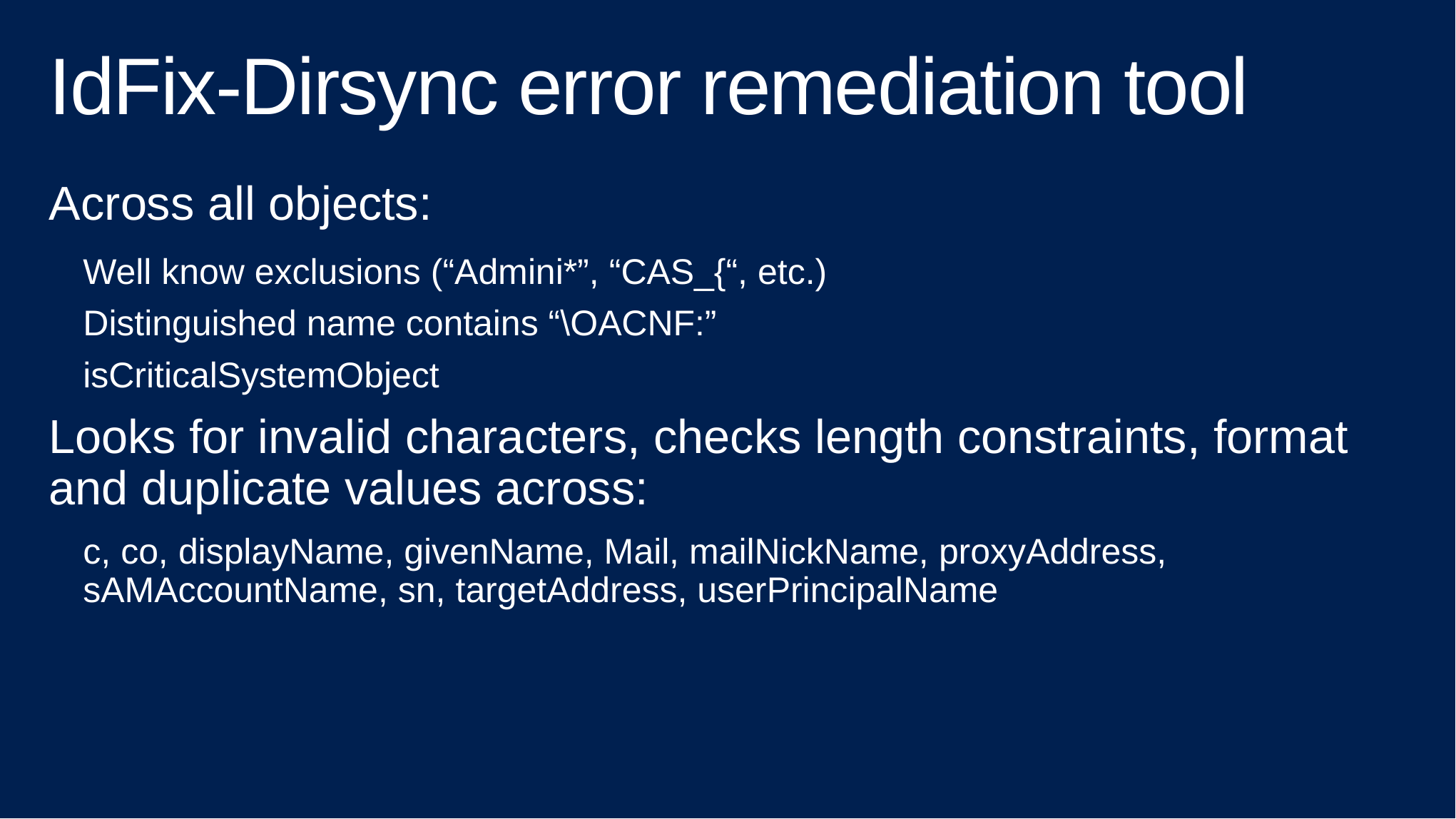

# IdFix-Dirsync error remediation tool
Across all objects:
Well know exclusions (“Admini*”, “CAS_{“, etc.)
Distinguished name contains “\OACNF:”
isCriticalSystemObject
Looks for invalid characters, checks length constraints, format and duplicate values across:
c, co, displayName, givenName, Mail, mailNickName, proxyAddress, sAMAccountName, sn, targetAddress, userPrincipalName